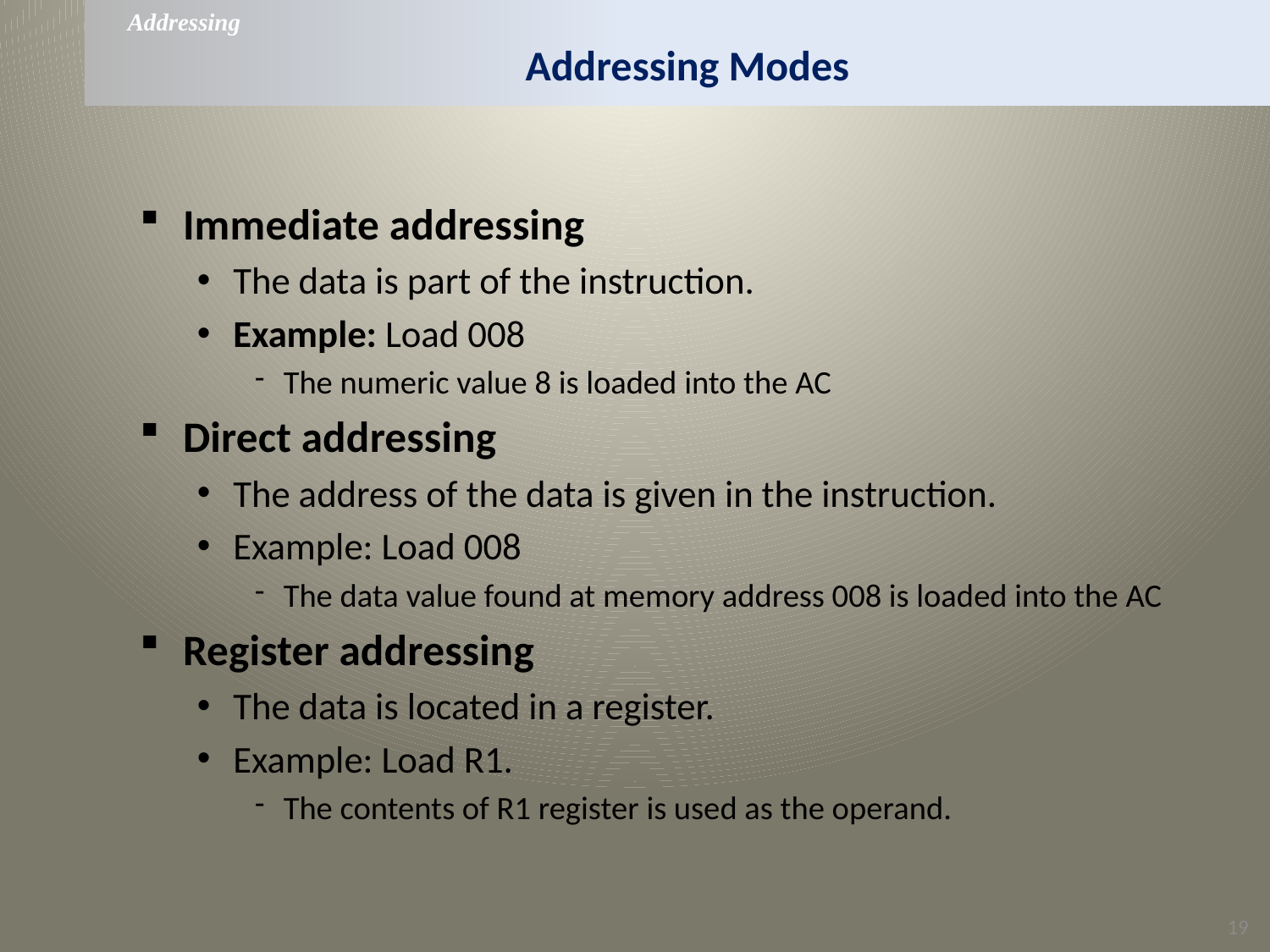

Addressing

# Addressing Modes
Immediate addressing
The data is part of the instruction.
Example: Load 008
The numeric value 8 is loaded into the AC
Direct addressing
The address of the data is given in the instruction.
Example: Load 008
The data value found at memory address 008 is loaded into the AC
Register addressing
The data is located in a register.
Example: Load R1.
The contents of R1 register is used as the operand.